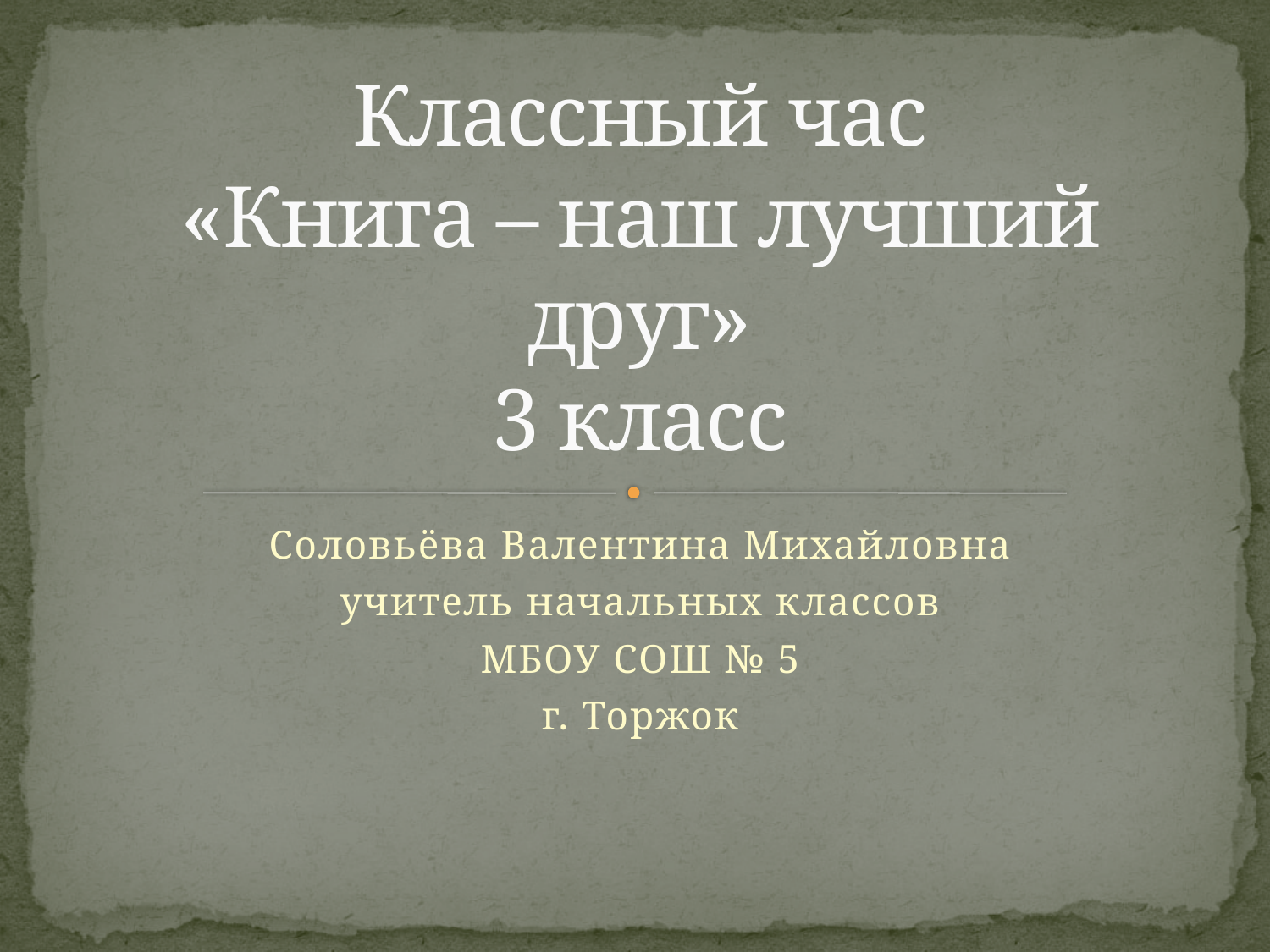

# Классный час «Книга – наш лучший друг» 3 класс
Соловьёва Валентина Михайловна
учитель начальных классов
МБОУ СОШ № 5
г. Торжок